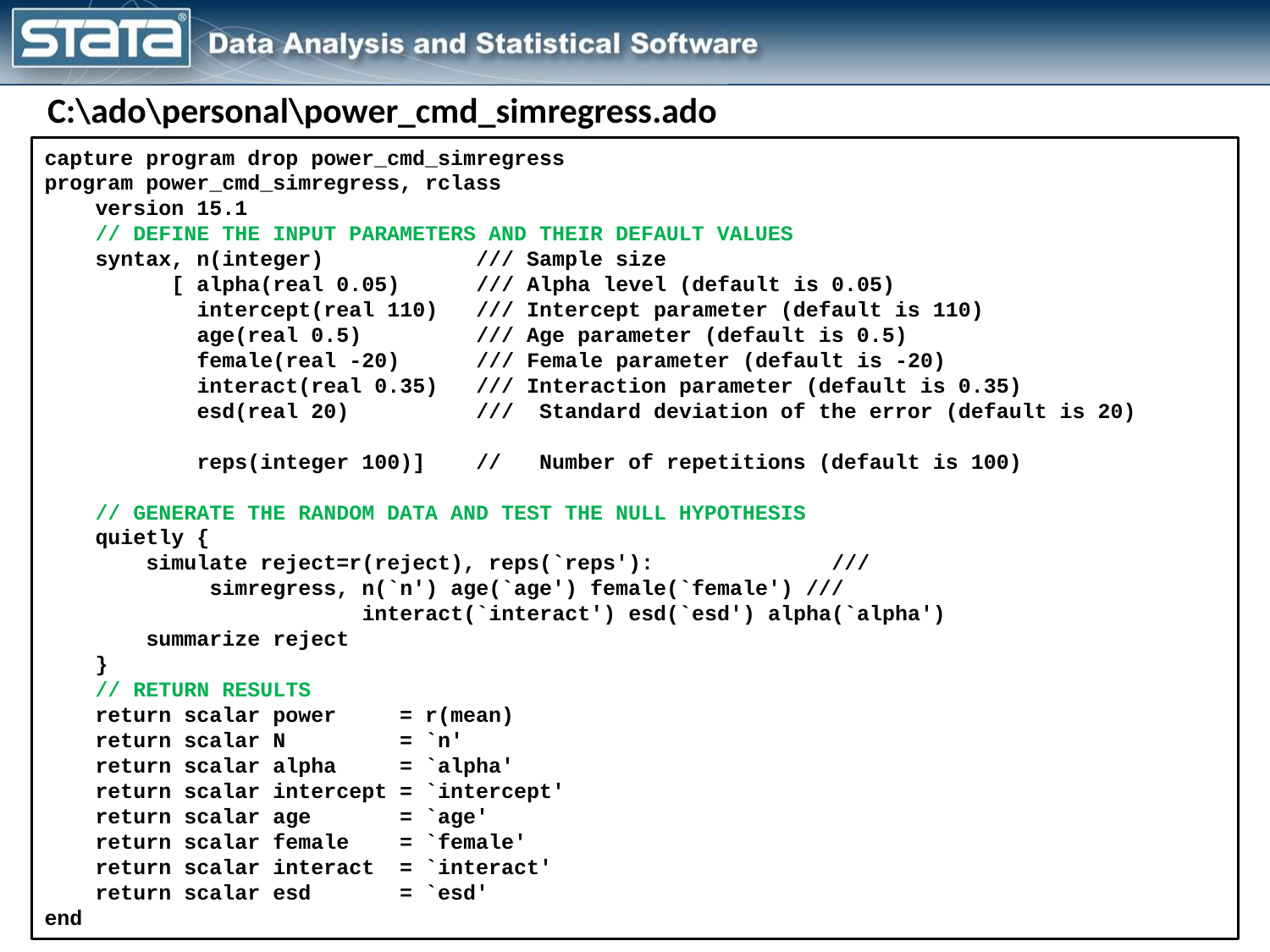

C:\ado\personal\power_cmd_simregress.ado
capture program drop power_cmd_simregress
program power_cmd_simregress, rclass
    version 15.1
    // DEFINE THE INPUT PARAMETERS AND THEIR DEFAULT VALUES
    syntax, n(integer)            /// Sample size
          [ alpha(real 0.05) 	    /// Alpha level (default is 0.05)
            intercept(real 110)   /// Intercept parameter (default is 110)
            age(real 0.5)         /// Age parameter (default is 0.5)
            female(real -20) 	    /// Female parameter (default is -20)
            interact(real 0.35)   /// Interaction parameter (default is 0.35)
            esd(real 20)          ///  Standard deviation of the error (default is 20)
            reps(integer 100)]    //   Number of repetitions (default is 100)

    // GENERATE THE RANDOM DATA AND TEST THE NULL HYPOTHESIS
    quietly {
        simulate reject=r(reject), reps(`reps'): 	            ///
             simregress, n(`n') age(`age') female(`female') ///
                         interact(`interact') esd(`esd') alpha(`alpha')
        summarize reject
    }
    // RETURN RESULTS
    return scalar power     = r(mean)
    return scalar N         = `n'
    return scalar alpha     = `alpha'
    return scalar intercept = `intercept'
    return scalar age       = `age'
    return scalar female    = `female'
    return scalar interact  = `interact'
    return scalar esd       = `esd'
end